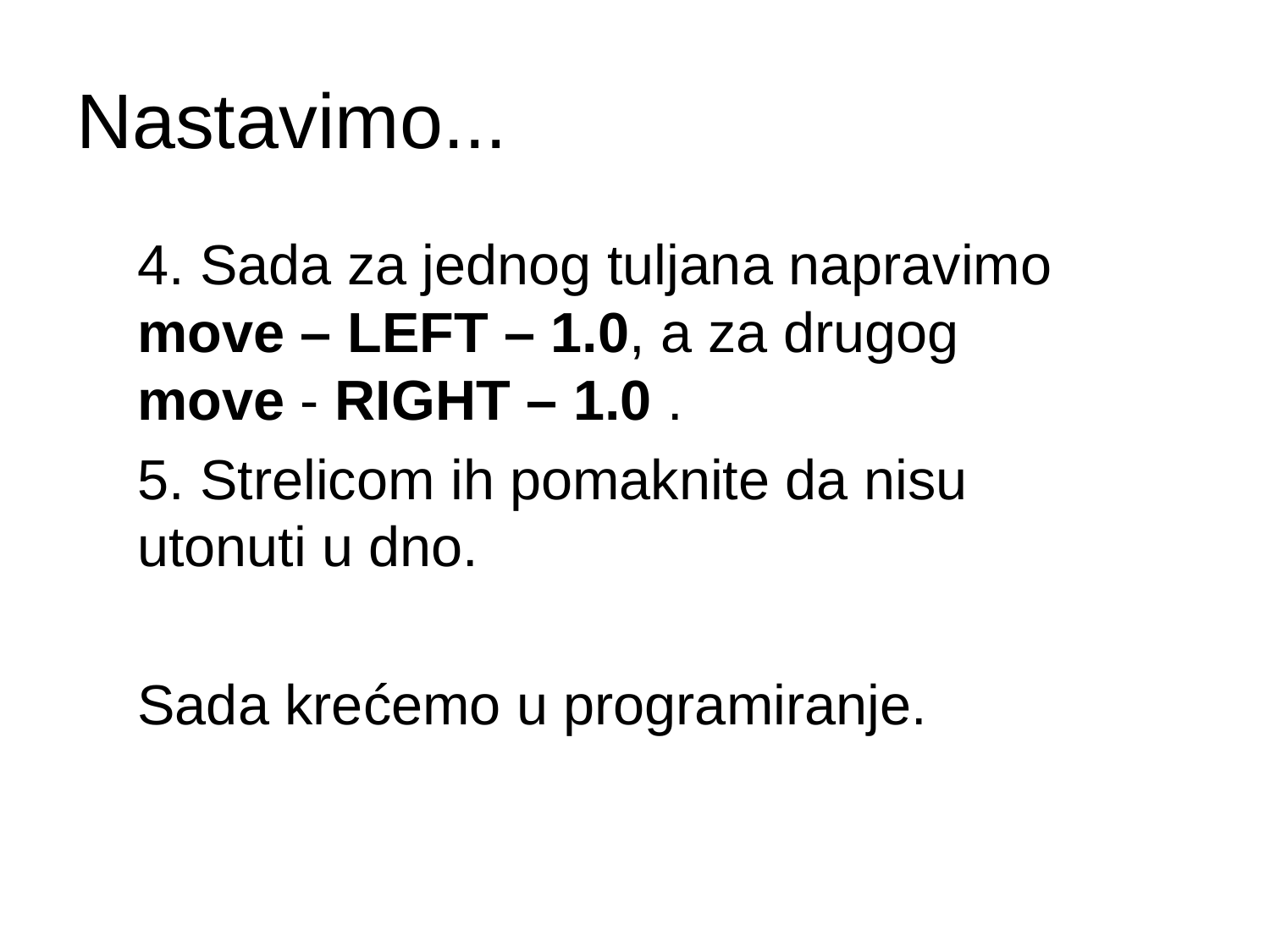

# Nastavimo...
4. Sada za jednog tuljana napravimo move – LEFT – 1.0, a za drugog
move - RIGHT – 1.0 .
5. Strelicom ih pomaknite da nisu utonuti u dno.

Sada krećemo u programiranje.